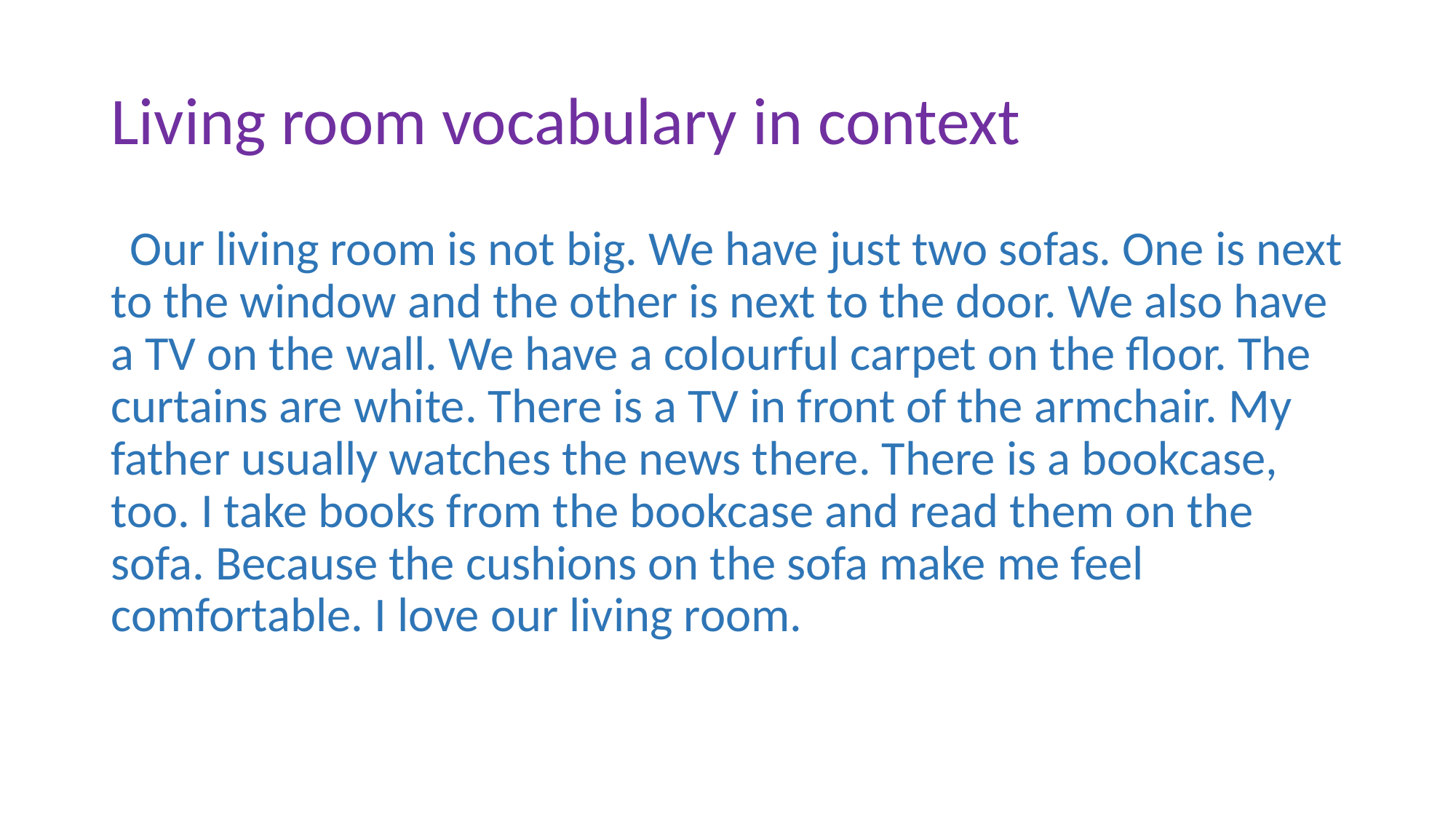

# Living room vocabulary in context
  Our living room is not big. We have just two sofas. One is next to the window and the other is next to the door. We also have a TV on the wall. We have a colourful carpet on the floor. The curtains are white. There is a TV in front of the armchair. My father usually watches the news there. There is a bookcase, too. I take books from the bookcase and read them on the sofa. Because the cushions on the sofa make me feel comfortable. I love our living room.